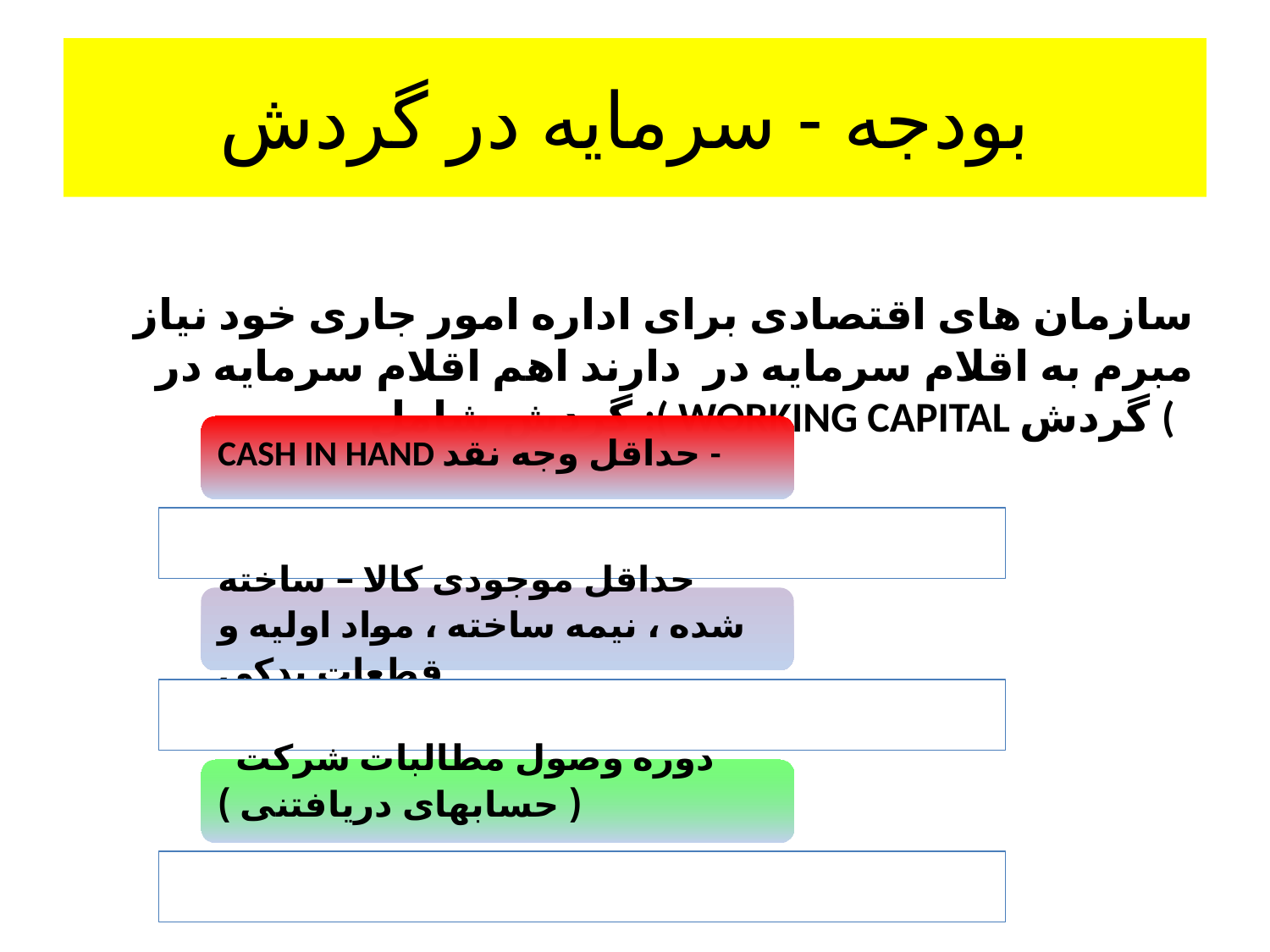

# بودجه - سرمایه در گردش

سازمان های اقتصادی برای اداره امور جاری خود نیاز مبرم به اقلام سرمایه در  دارند اهم اقلام سرمایه در گردش شامل :( WORKING CAPITAL گردش (
دوره وصول مطالبات شرکت   ( حسابهای دریافتنی )